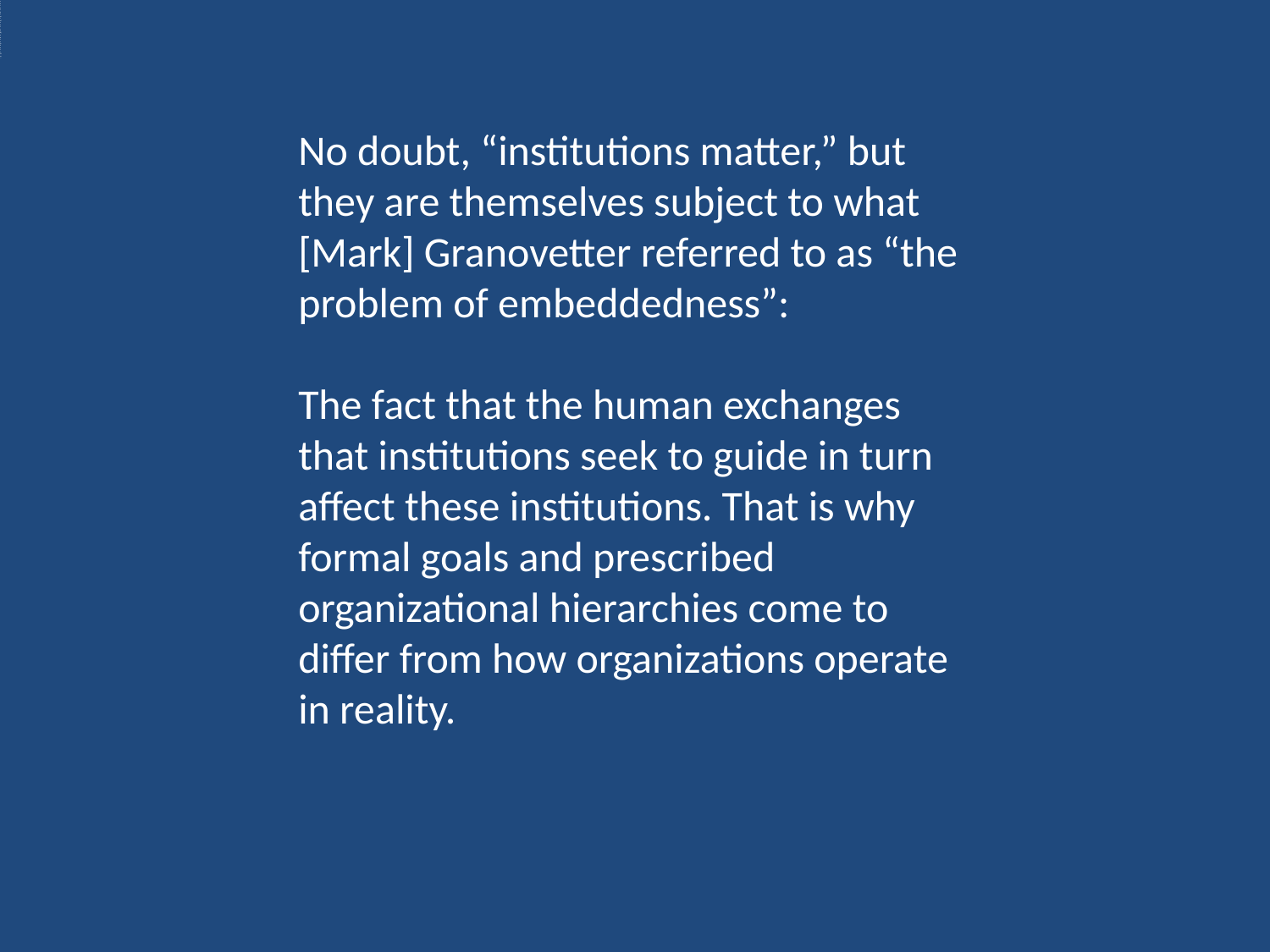

# No doubt, “institutions matter,” but they are themselves subject to what [Mar...
No doubt, “institutions matter,” but they are themselves subject to what [Mark] Granovetter referred to as “the problem of embeddedness”:

The fact that the human exchanges that institutions seek to guide in turn affect these institutions. That is why formal goals and prescribed organizational hierarchies come to differ from how organizations operate in reality.